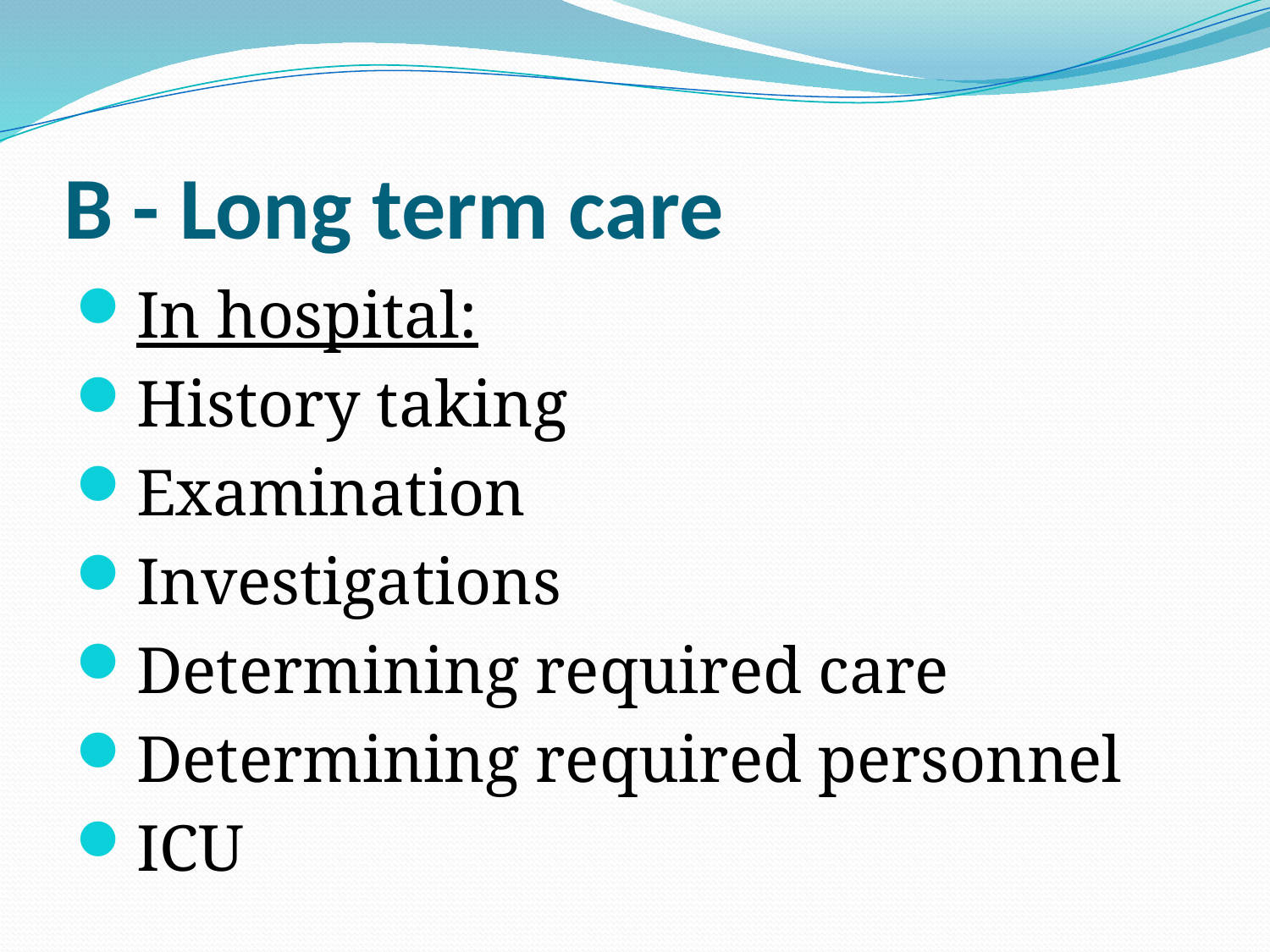

# B - Long term care
In hospital:
History taking
Examination
Investigations
Determining required care
Determining required personnel
ICU